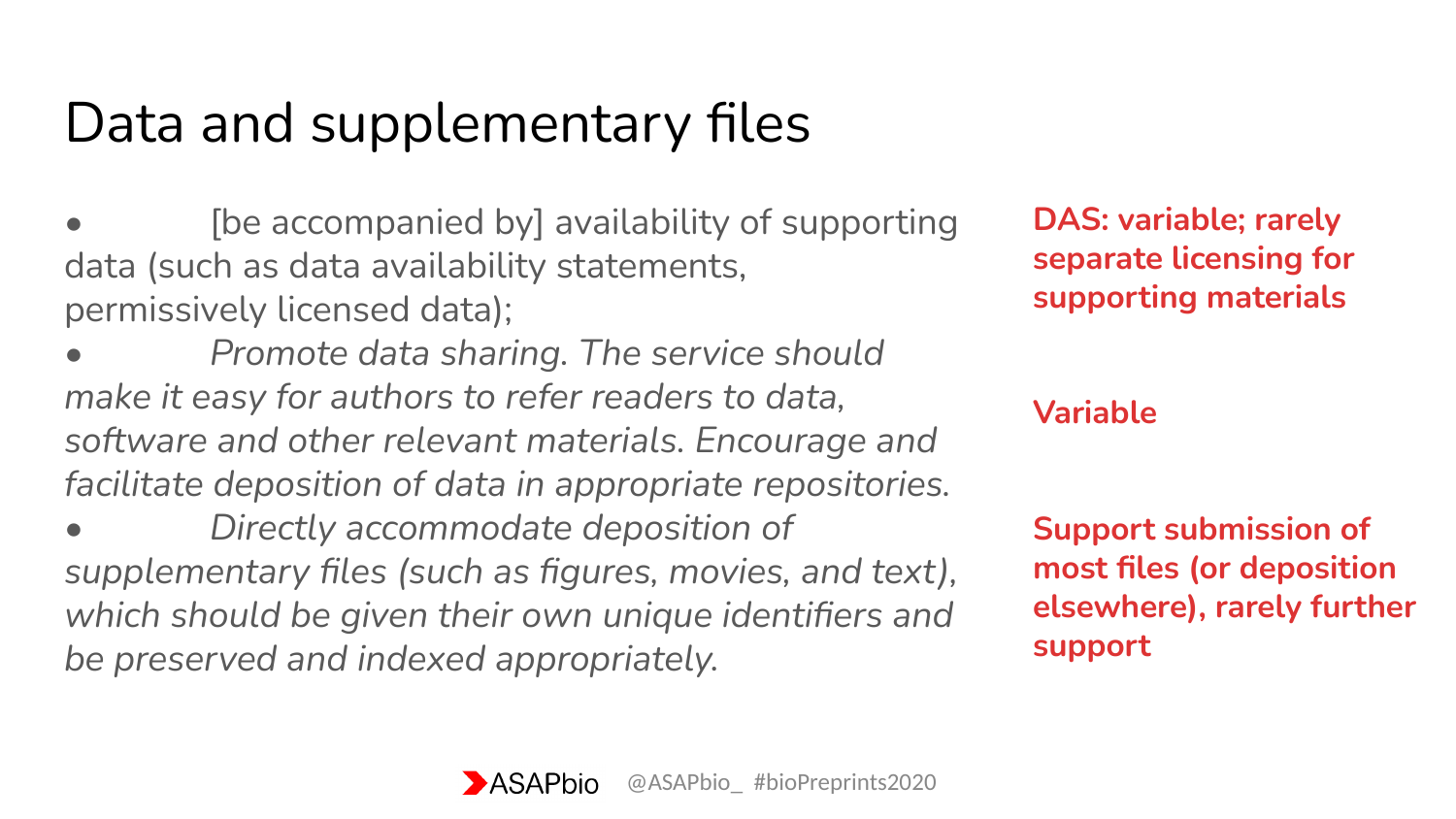

# Data and supplementary files
•	[be accompanied by] availability of supporting data (such as data availability statements, permissively licensed data);
•	Promote data sharing. The service should make it easy for authors to refer readers to data, software and other relevant materials. Encourage and facilitate deposition of data in appropriate repositories.
•	Directly accommodate deposition of supplementary files (such as figures, movies, and text), which should be given their own unique identifiers and be preserved and indexed appropriately.
DAS: variable; rarely separate licensing for supporting materials

Variable

Support submission of most files (or deposition elsewhere), rarely further support